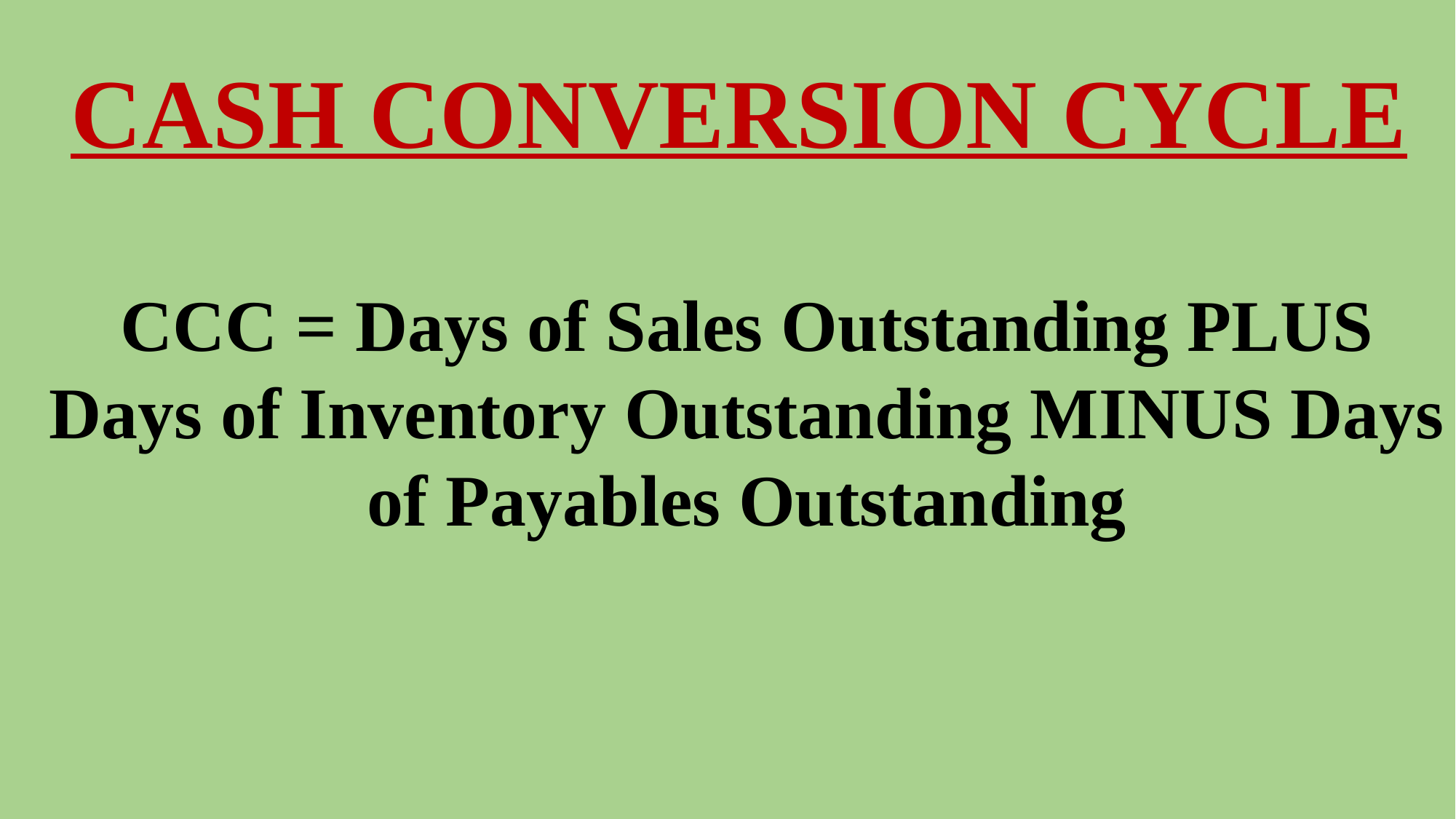

CCC = Days of Sales Outstanding PLUS Days of Inventory Outstanding MINUS Days of Payables Outstanding
CASH CONVERSION CYCLE